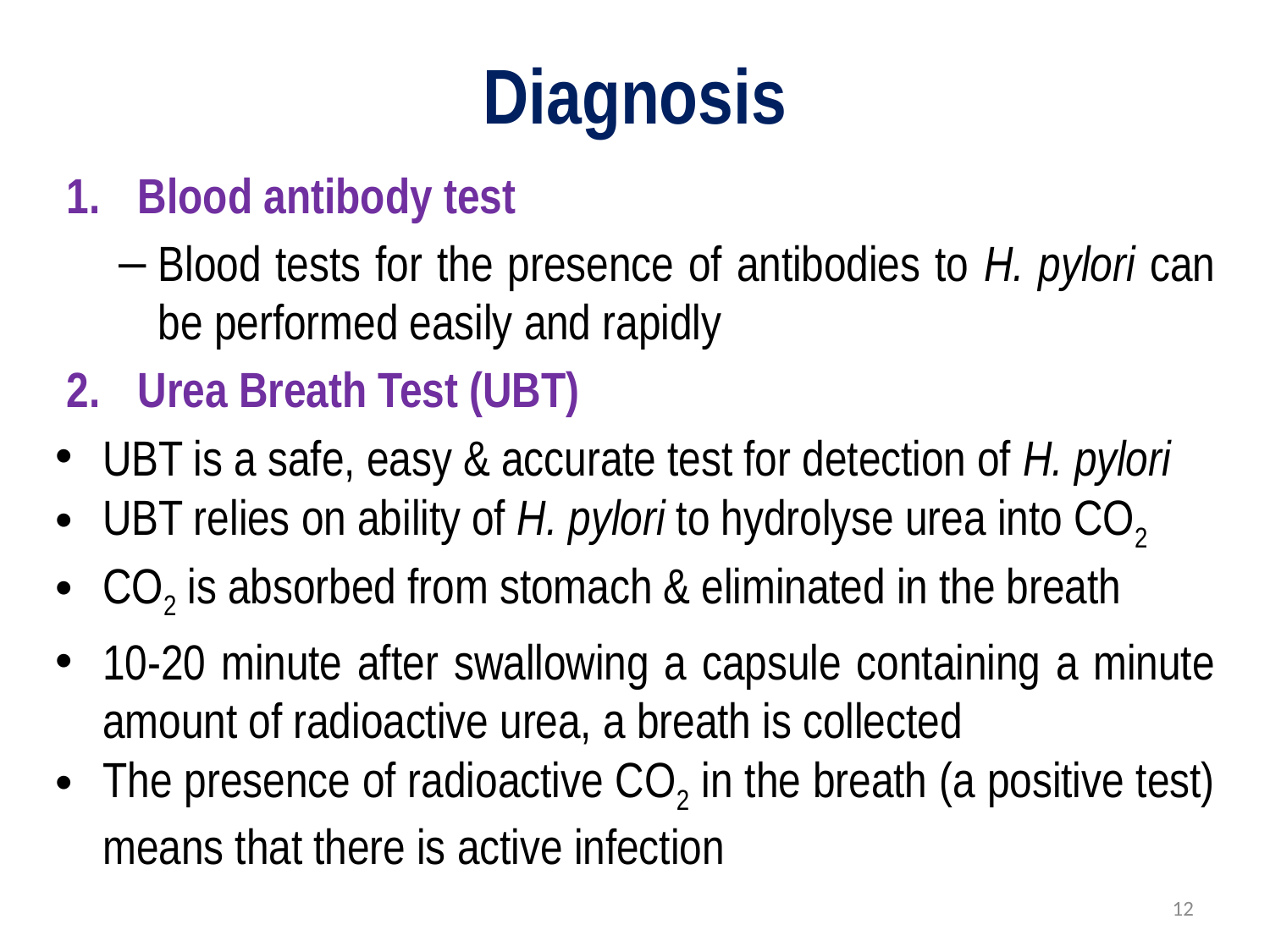

# Diagnosis
Blood antibody test
Blood tests for the presence of antibodies to H. pylori can be performed easily and rapidly
Urea Breath Test (UBT)
UBT is a safe, easy & accurate test for detection of H. pylori
UBT relies on ability of H. pylori to hydrolyse urea into CO2
CO2 is absorbed from stomach & eliminated in the breath
10-20 minute after swallowing a capsule containing a minute amount of radioactive urea, a breath is collected
The presence of radioactive CO2 in the breath (a positive test) means that there is active infection

12